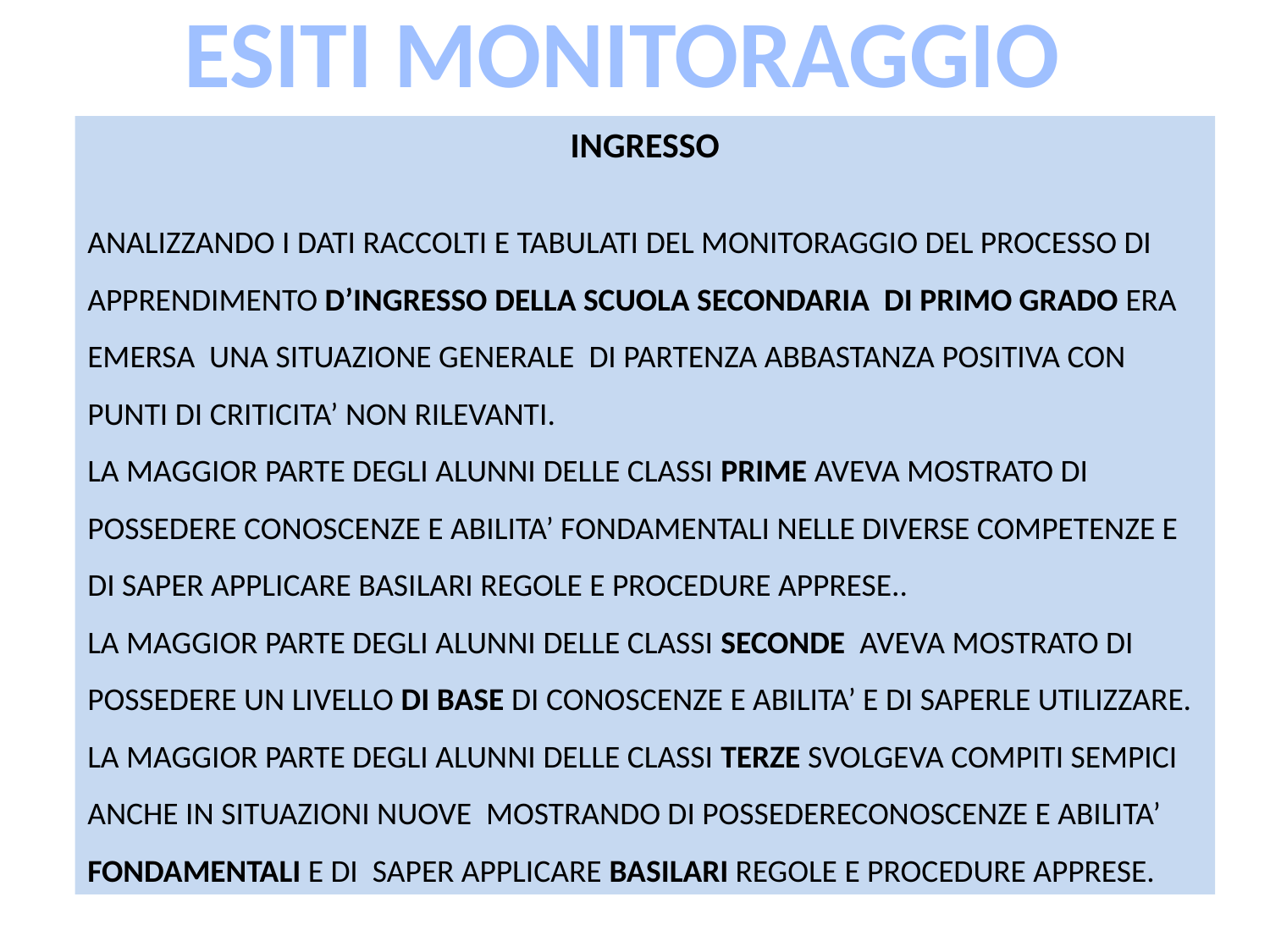

ESITI MONITORAGGIO

INGRESSO

ANALIZZANDO I DATI RACCOLTI E TABULATI DEL MONITORAGGIO DEL PROCESSO DI APPRENDIMENTO D’INGRESSO DELLA SCUOLA SECONDARIA  DI PRIMO GRADO ERA EMERSA  UNA SITUAZIONE GENERALE  DI PARTENZA ABBASTANZA POSITIVA CON PUNTI DI CRITICITA’ NON RILEVANTI.
LA MAGGIOR PARTE DEGLI ALUNNI DELLE CLASSI PRIME AVEVA MOSTRATO DI POSSEDERE CONOSCENZE E ABILITA’ FONDAMENTALI NELLE DIVERSE COMPETENZE E DI SAPER APPLICARE BASILARI REGOLE E PROCEDURE APPRESE..
LA MAGGIOR PARTE DEGLI ALUNNI DELLE CLASSI SECONDE  AVEVA MOSTRATO DI POSSEDERE UN LIVELLO DI BASE DI CONOSCENZE E ABILITA’ E DI SAPERLE UTILIZZARE.
LA MAGGIOR PARTE DEGLI ALUNNI DELLE CLASSI TERZE SVOLGEVA COMPITI SEMPICI ANCHE IN SITUAZIONI NUOVE  MOSTRANDO DI POSSEDERECONOSCENZE E ABILITA’ FONDAMENTALI E DI  SAPER APPLICARE BASILARI REGOLE E PROCEDURE APPRESE.